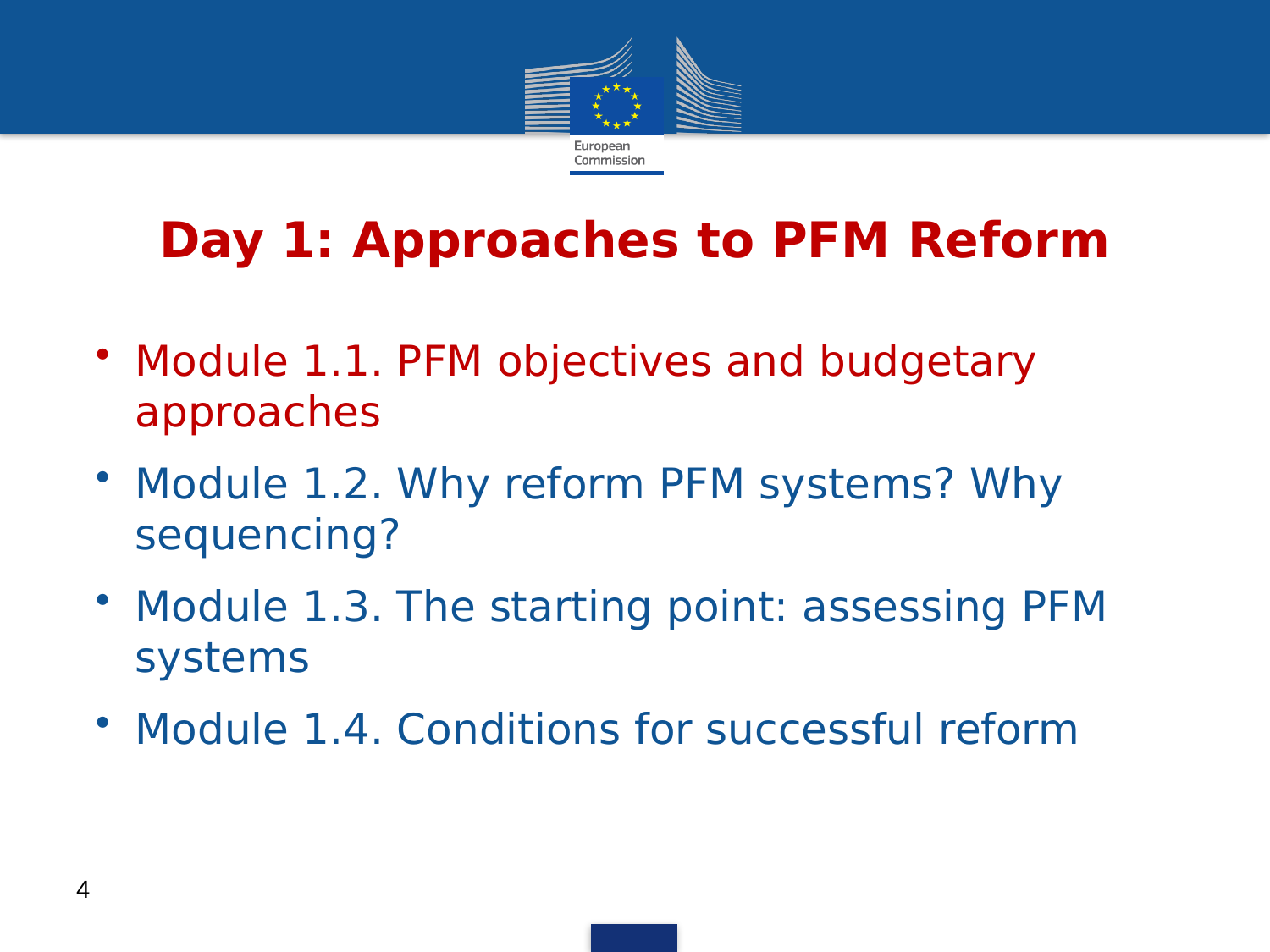

# Day 1: Approaches to PFM Reform
Module 1.1. PFM objectives and budgetary approaches
Module 1.2. Why reform PFM systems? Why sequencing?
Module 1.3. The starting point: assessing PFM systems
Module 1.4. Conditions for successful reform
4